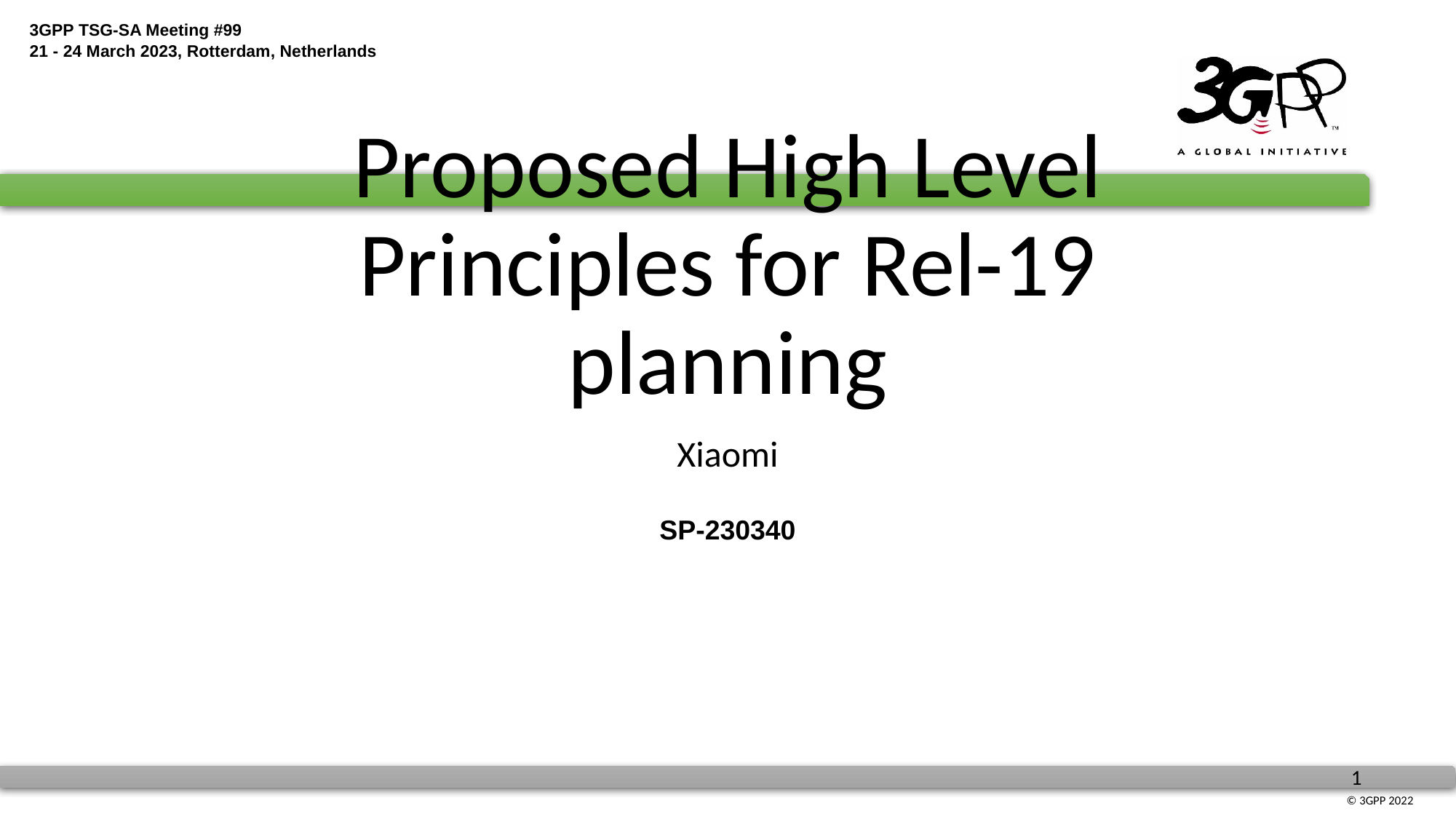

# Proposed High Level Principles for Rel-19 planning
Xiaomi
SP-230340